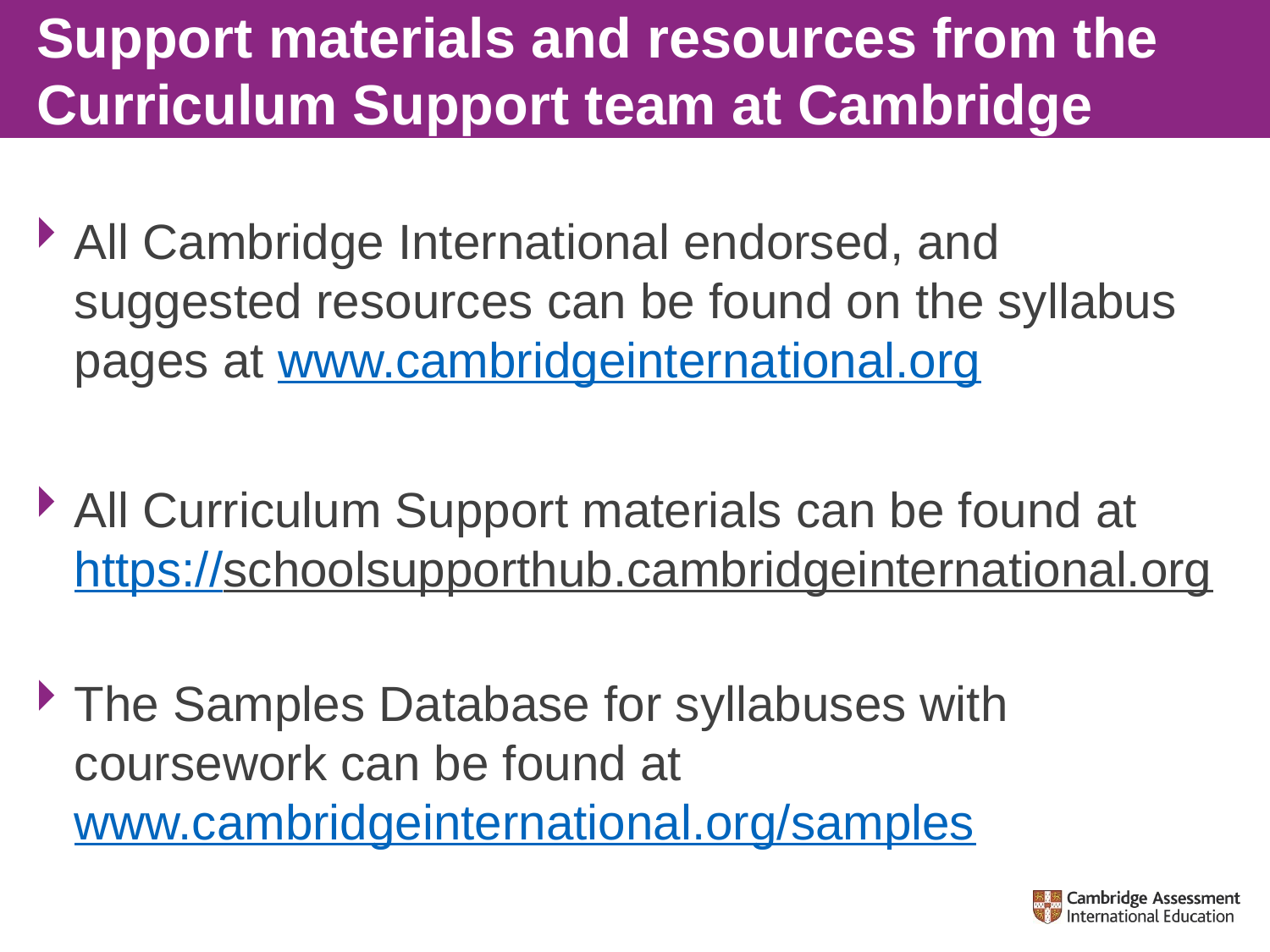

# Support materials and resources from the Curriculum Support team at Cambridge
All Cambridge International endorsed, and suggested resources can be found on the syllabus pages at www.cambridgeinternational.org

All Curriculum Support materials can be found at https://schoolsupporthub.cambridgeinternational.org
The Samples Database for syllabuses with coursework can be found at www.cambridgeinternational.org/samples